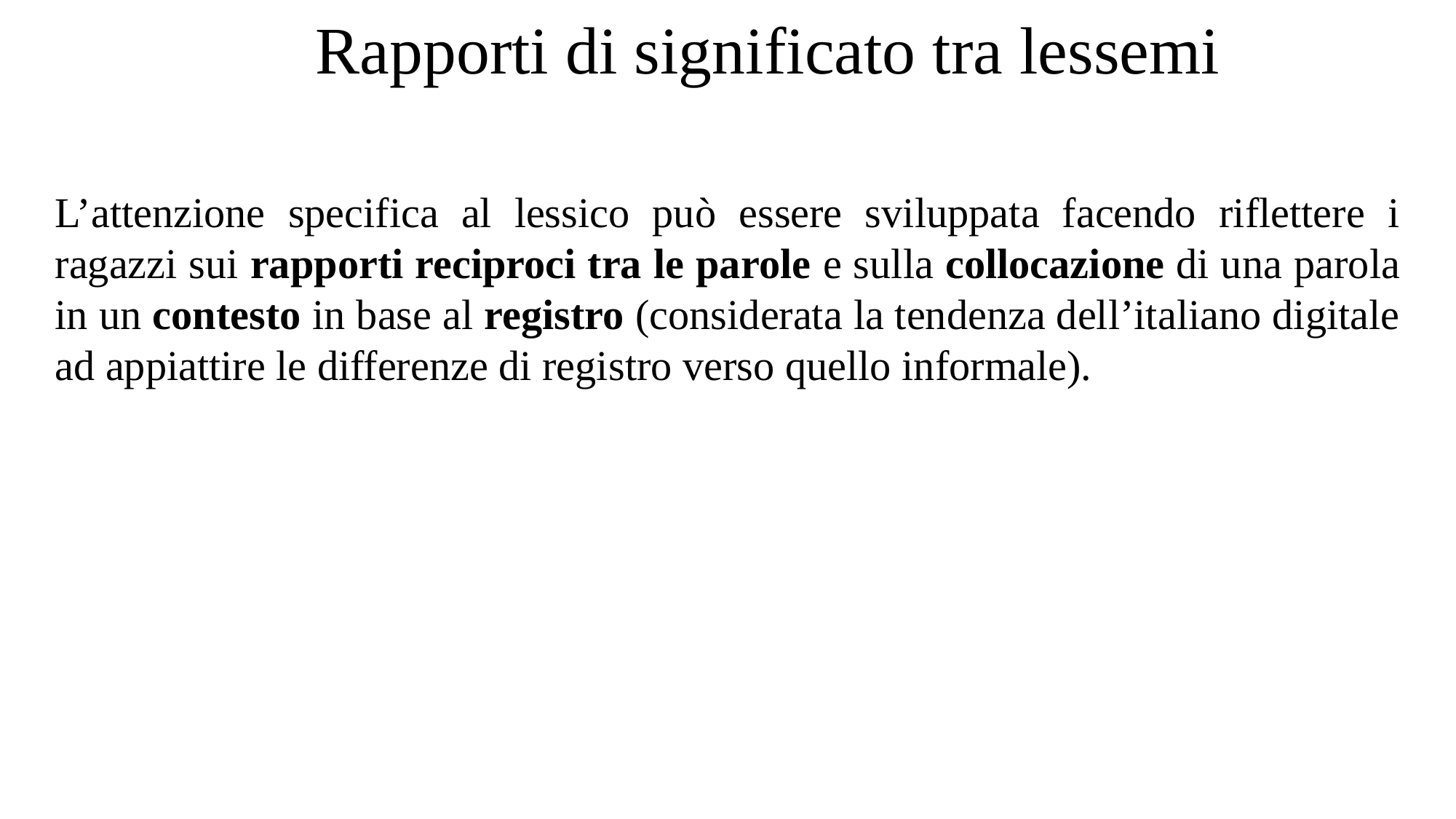

# Rapporti di significato tra lessemi
L’attenzione specifica al lessico può essere sviluppata facendo riflettere i ragazzi sui rapporti reciproci tra le parole e sulla collocazione di una parola in un contesto in base al registro (considerata la tendenza dell’italiano digitale ad appiattire le differenze di registro verso quello informale).